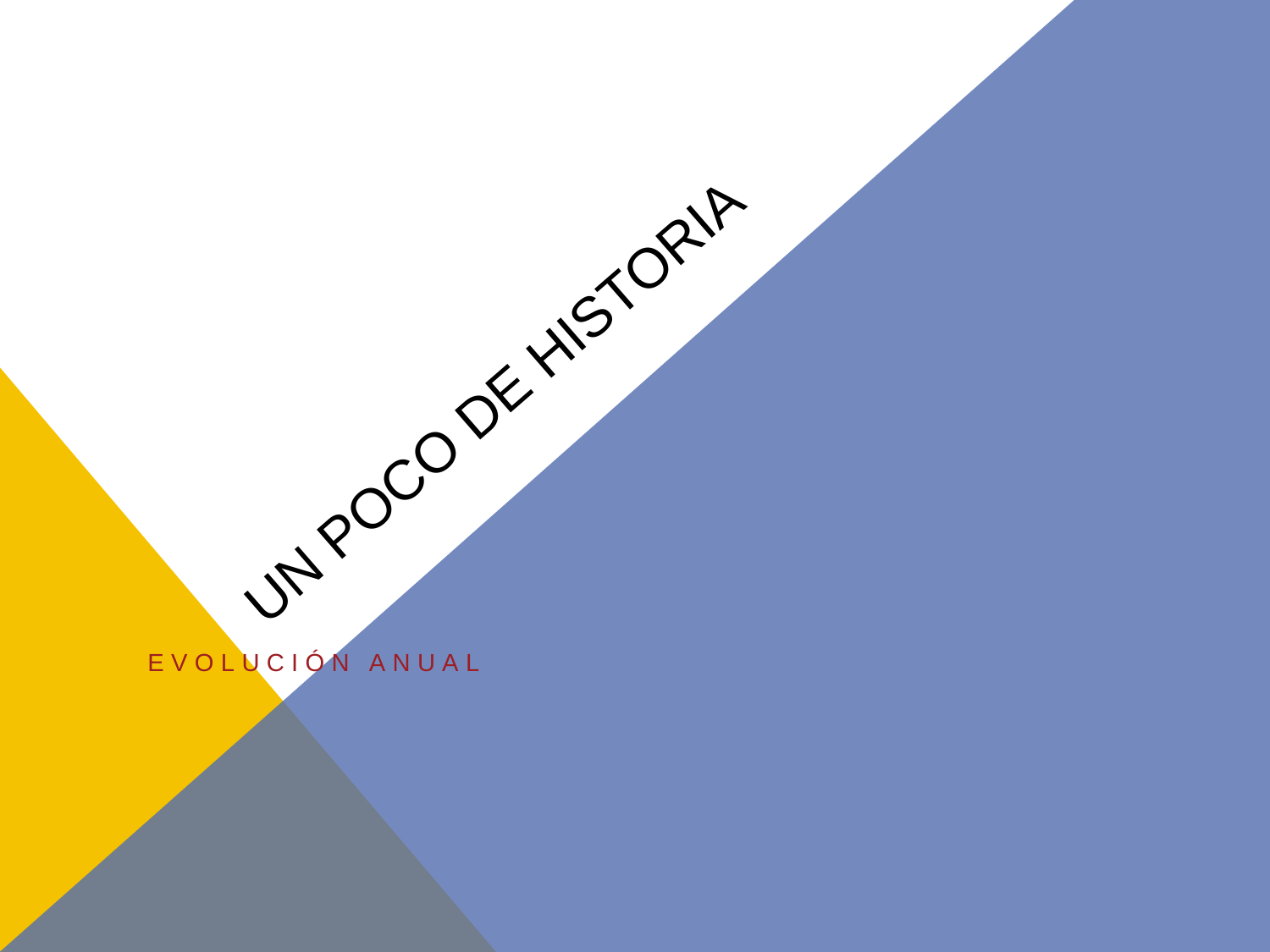

# UN POCO DE HISTORIA
Evolución Anual